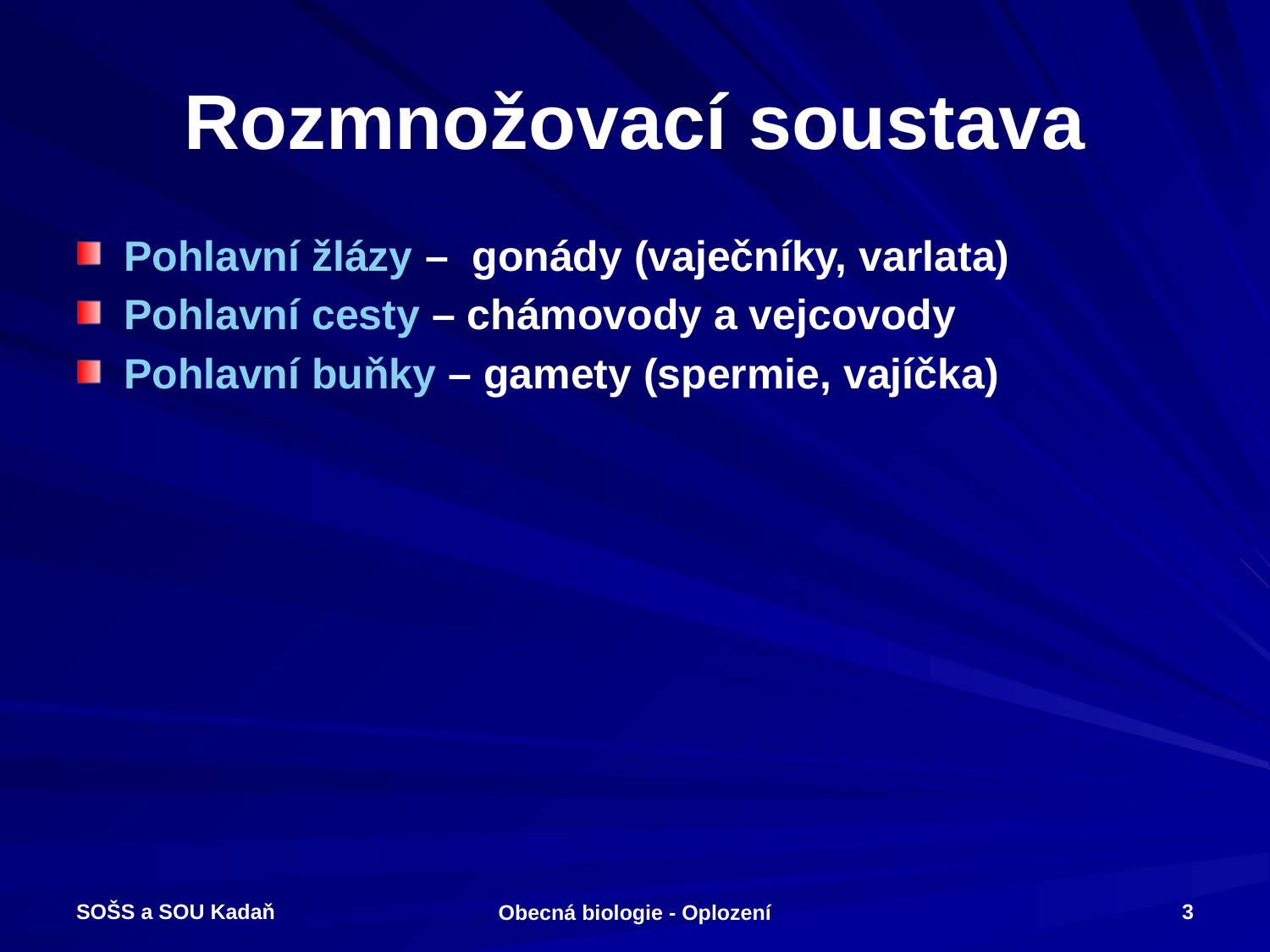

# Rozmnožovací soustava
Pohlavní žlázy –  gonády (vaječníky, varlata)
Pohlavní cesty – chámovody a vejcovody
Pohlavní buňky – gamety (spermie, vajíčka)
SOŠS a SOU Kadaň
3
Obecná biologie - Oplození